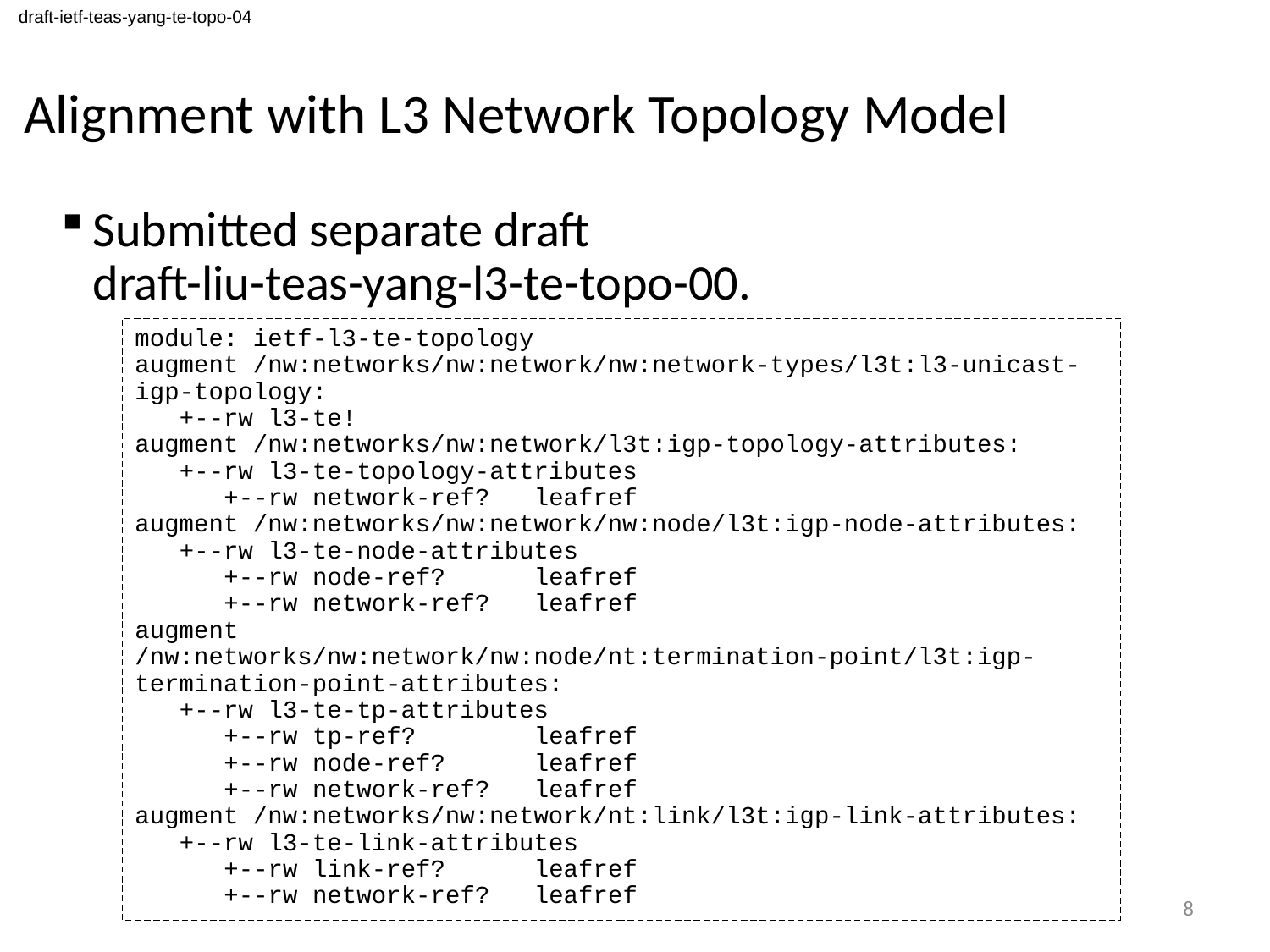

draft-ietf-teas-yang-te-topo-04
# Alignment with L3 Network Topology Model
Submitted separate draft
draft-liu-teas-yang-l3-te-topo-00.

module: ietf-l3-te-topology
augment /nw:networks/nw:network/nw:network-types/l3t:l3-unicast-igp-topology:
   +--rw l3-te!
augment /nw:networks/nw:network/l3t:igp-topology-attributes:
   +--rw l3-te-topology-attributes
      +--rw network-ref?   leafref
augment /nw:networks/nw:network/nw:node/l3t:igp-node-attributes:
   +--rw l3-te-node-attributes
      +--rw node-ref?      leafref
      +--rw network-ref?   leafref
augment /nw:networks/nw:network/nw:node/nt:termination-point/l3t:igp-termination-point-attributes:
   +--rw l3-te-tp-attributes
      +--rw tp-ref?        leafref
      +--rw node-ref?      leafref
      +--rw network-ref?   leafref
augment /nw:networks/nw:network/nt:link/l3t:igp-link-attributes:
   +--rw l3-te-link-attributes
      +--rw link-ref?      leafref
      +--rw network-ref?   leafref
8